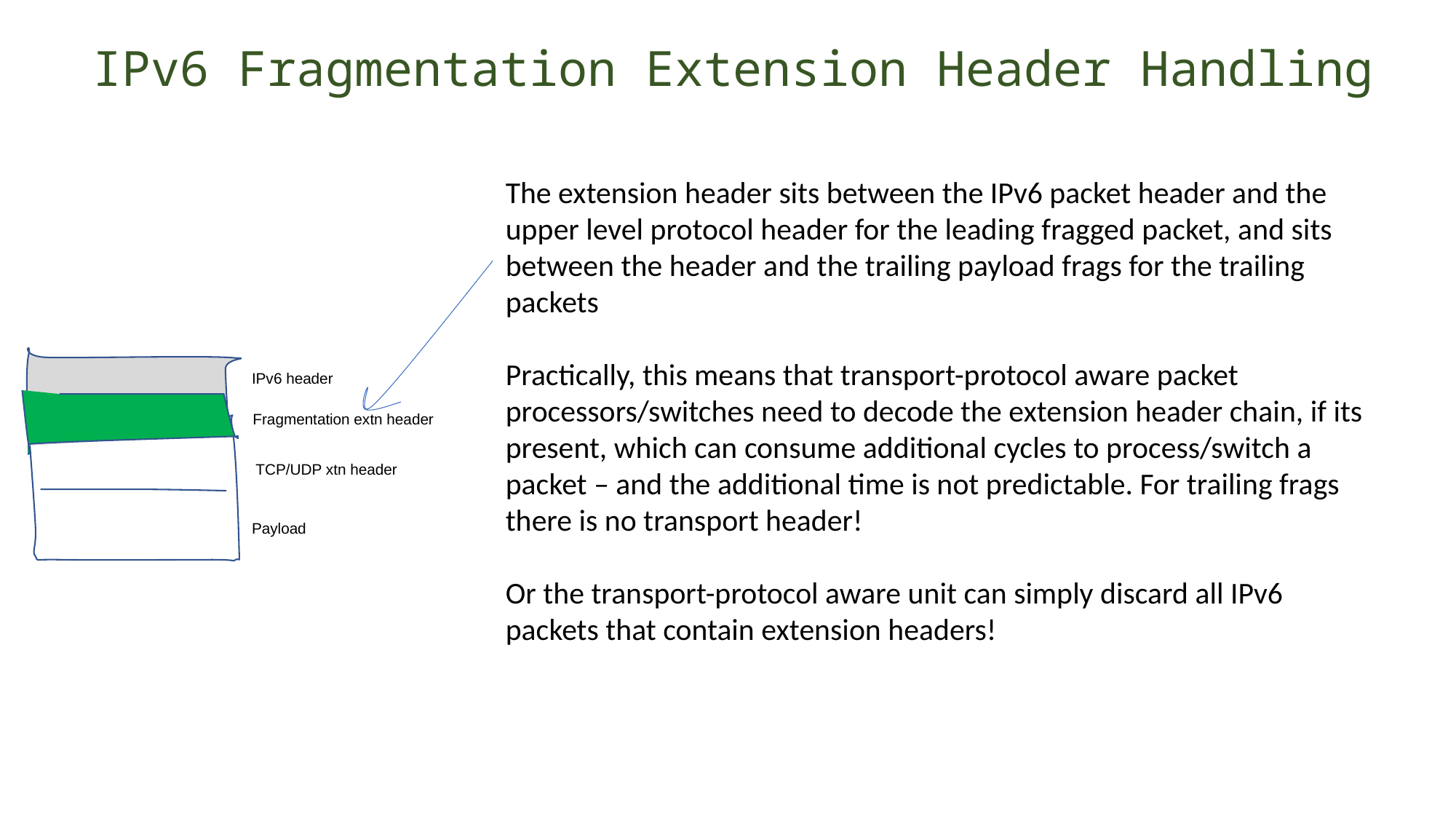

IPv6 Fragmentation Extension Header Handling
The extension header sits between the IPv6 packet header and the upper level protocol header for the leading fragged packet, and sits between the header and the trailing payload frags for the trailing packets

Practically, this means that transport-protocol aware packet processors/switches need to decode the extension header chain, if its present, which can consume additional cycles to process/switch a packet – and the additional time is not predictable. For trailing frags there is no transport header!

Or the transport-protocol aware unit can simply discard all IPv6 packets that contain extension headers!

IPv6 header

Fragmentation extn header

TCP/UDP xtn header

Payload